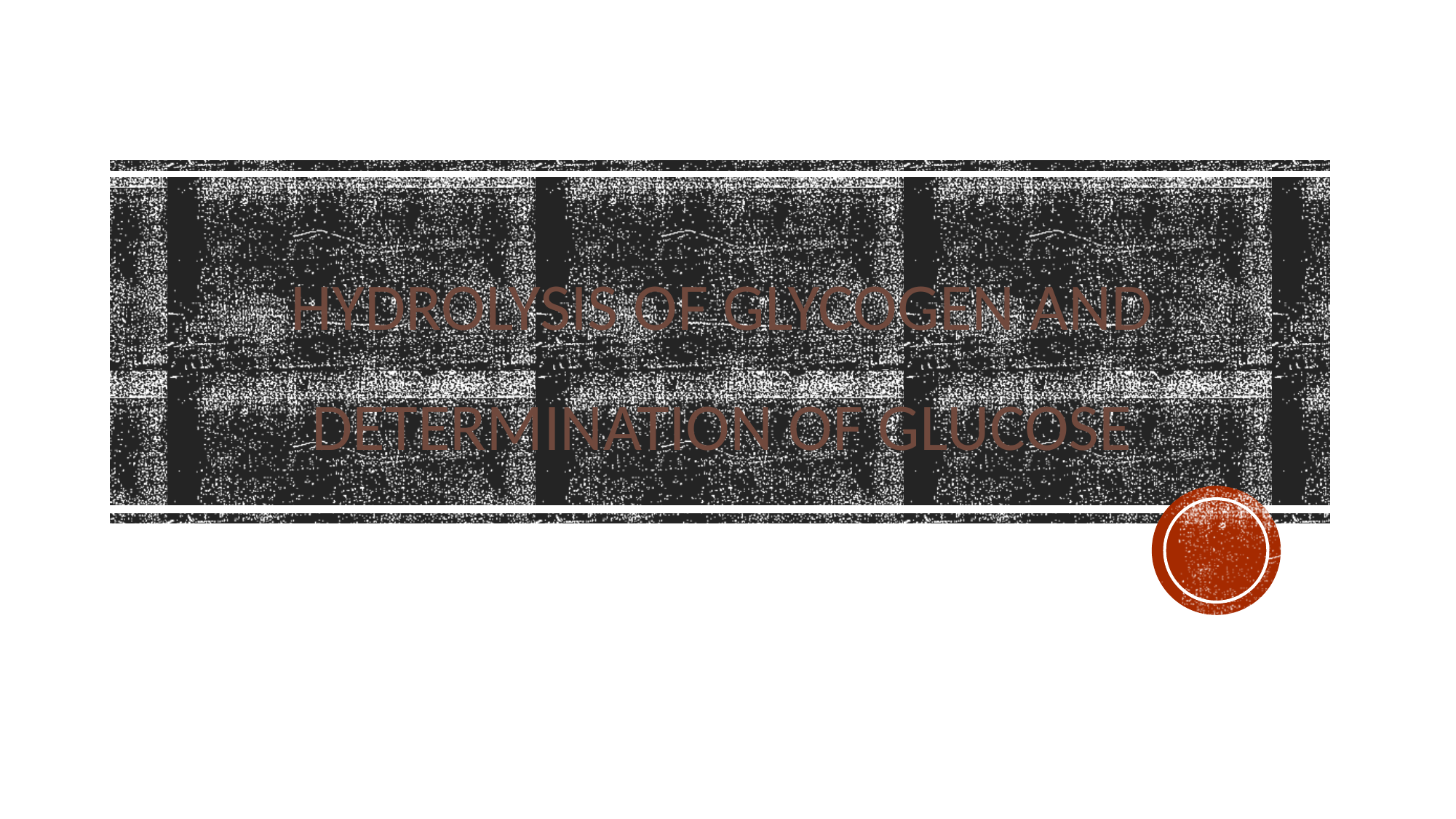

# hydrolysis of glycogen and determination of glucose